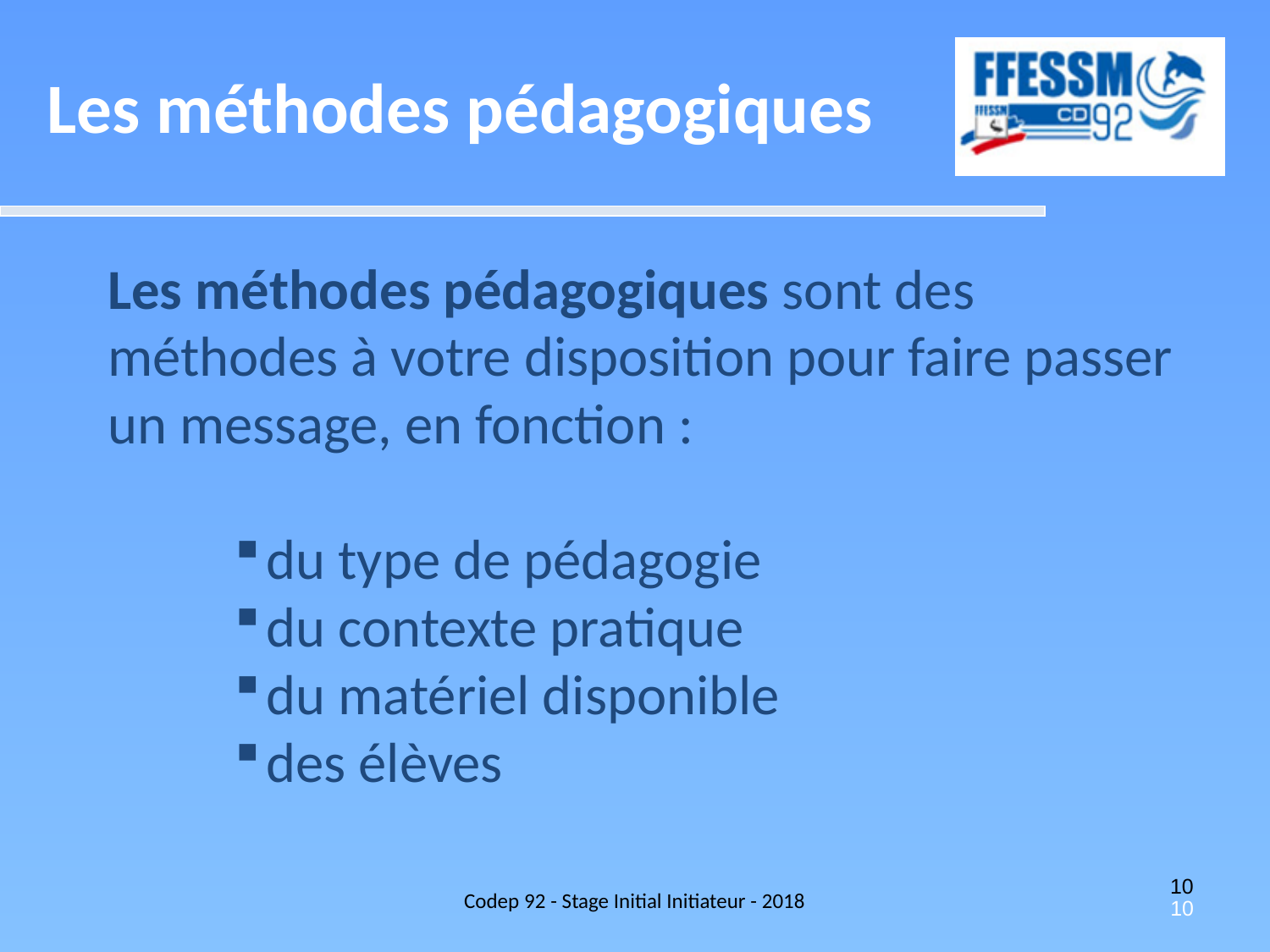

Les méthodes pédagogiques
Les méthodes pédagogiques sont des méthodes à votre disposition pour faire passer un message, en fonction :

du type de pédagogie
du contexte pratique
du matériel disponible
des élèves

Codep 92 - Stage Initial Initiateur - 2018
10
10